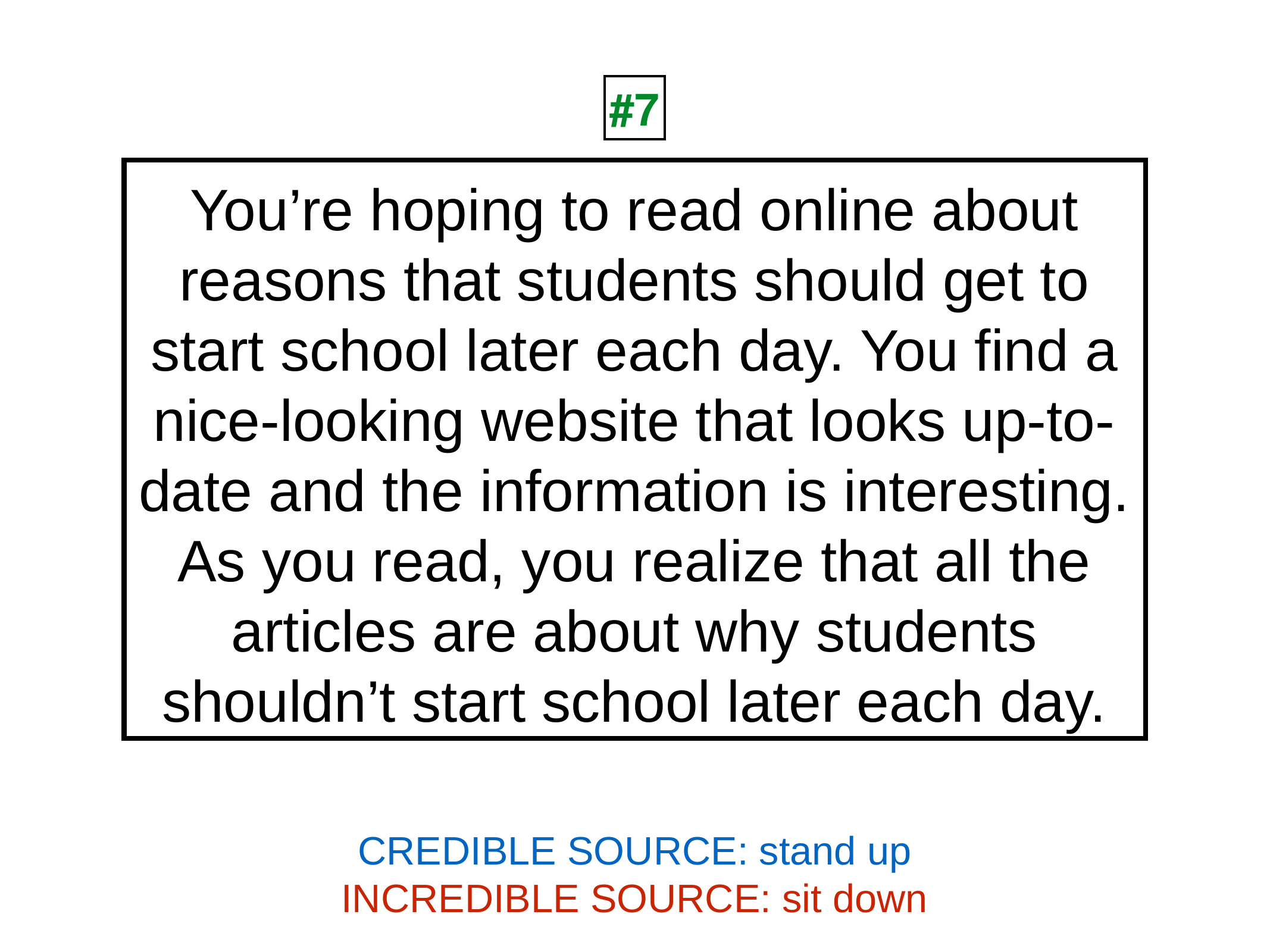

#7
# You’re hoping to read online about reasons that students should get to start school later each day. You find a nice-looking website that looks up-to-date and the information is interesting. As you read, you realize that all the articles are about why students shouldn’t start school later each day.
CREDIBLE SOURCE: stand up
INCREDIBLE SOURCE: sit down